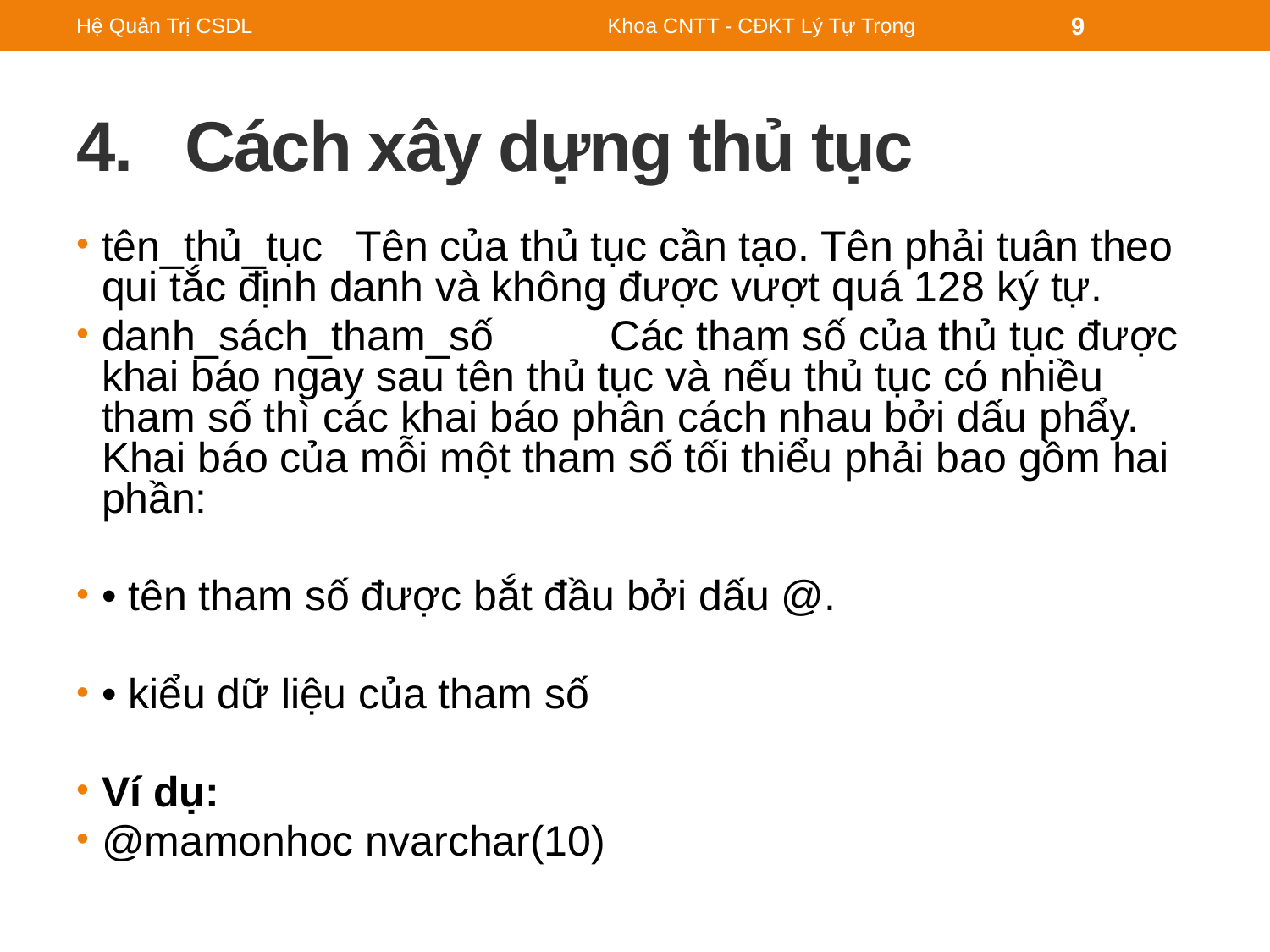

Hệ Quản Trị CSDL
Khoa CNTT - CĐKT Lý Tự Trọng
9
# 4.   Cách xây dựng thủ tục
tên_thủ_tục 	Tên của thủ tục cần tạo. Tên phải tuân theo qui tắc định danh và không được vượt quá 128 ký tự.
danh_sách_tham_số 	Các tham số của thủ tục được khai báo ngay sau tên thủ tục và nếu thủ tục có nhiều tham số thì các khai báo phân cách nhau bởi dấu phẩy. Khai báo của mỗi một tham số tối thiểu phải bao gồm hai phần:

• tên tham số được bắt đầu bởi dấu @.

• kiểu dữ liệu của tham số

Ví dụ:
@mamonhoc nvarchar(10)